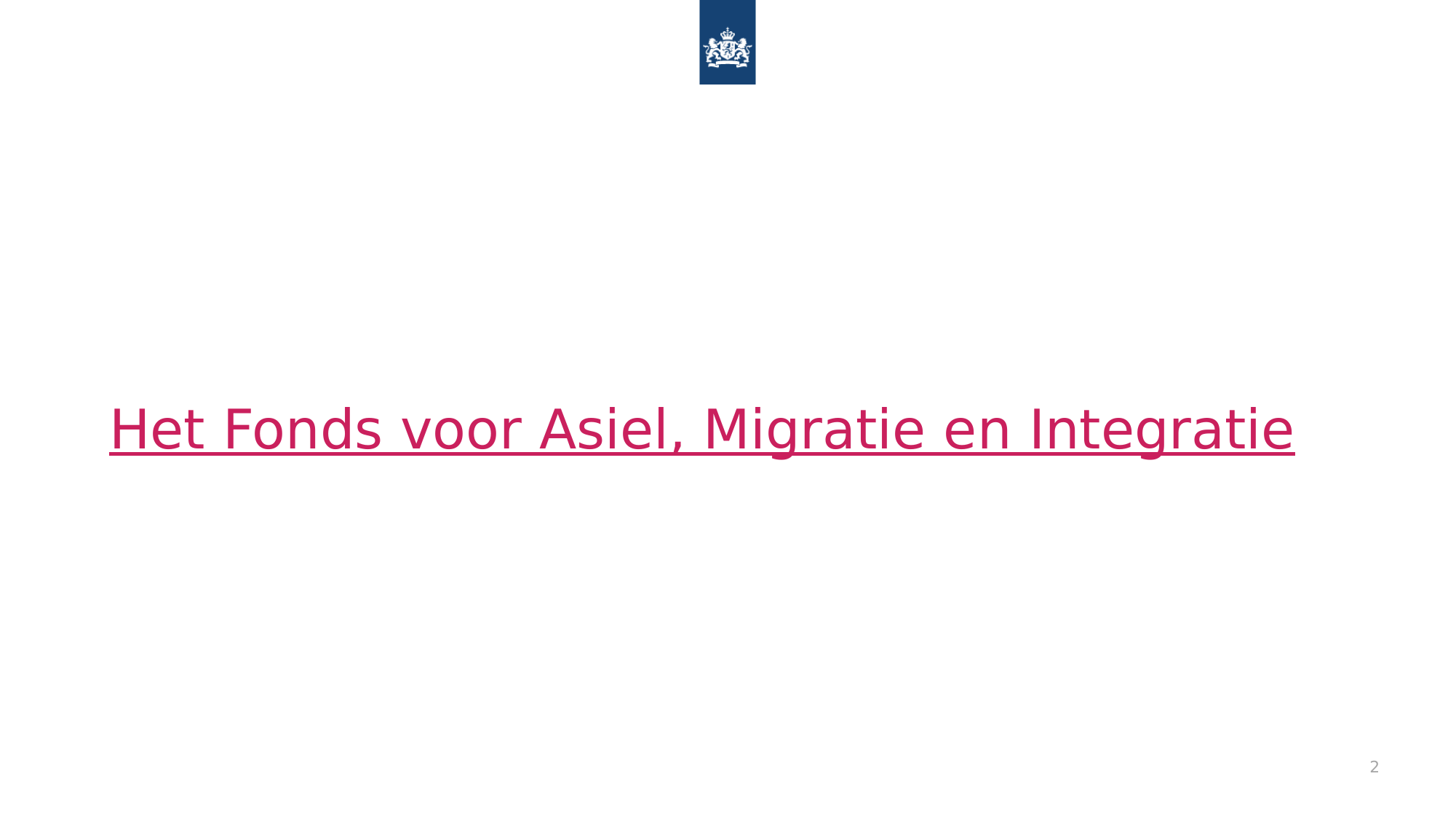

# Het Fonds voor Asiel, Migratie en Integratie

2